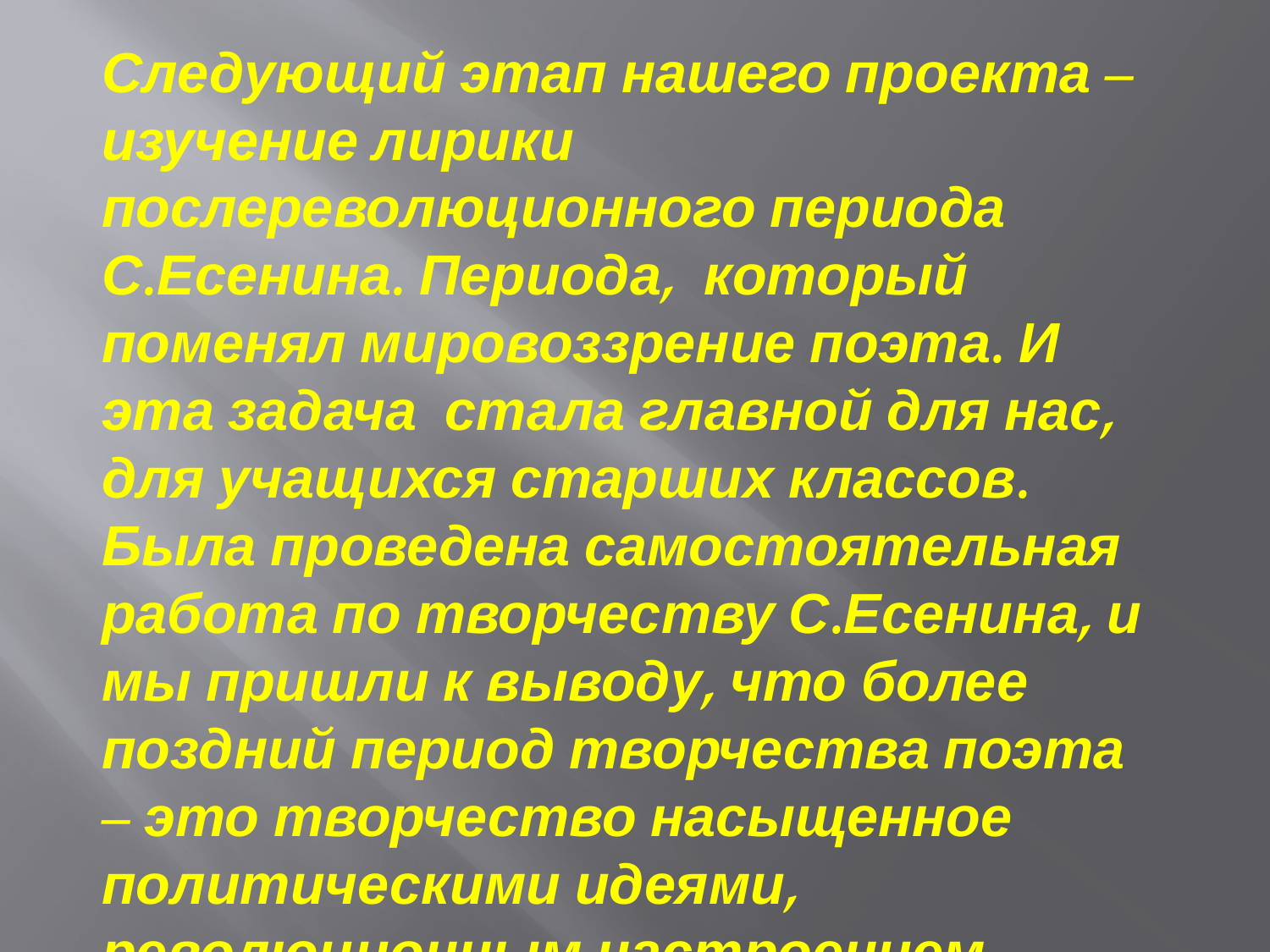

Следующий этап нашего проекта – изучение лирики послереволюционного периода С.Есенина. Периода,  который поменял мировоззрение поэта. И  эта задача  стала главной для нас, для учащихся старших классов.
Была проведена самостоятельная работа по творчеству С.Есенина, и мы пришли к выводу, что более поздний период творчества поэта – это творчество насыщенное политическими идеями, революционным настроением, душевными переживаниями за Родину.